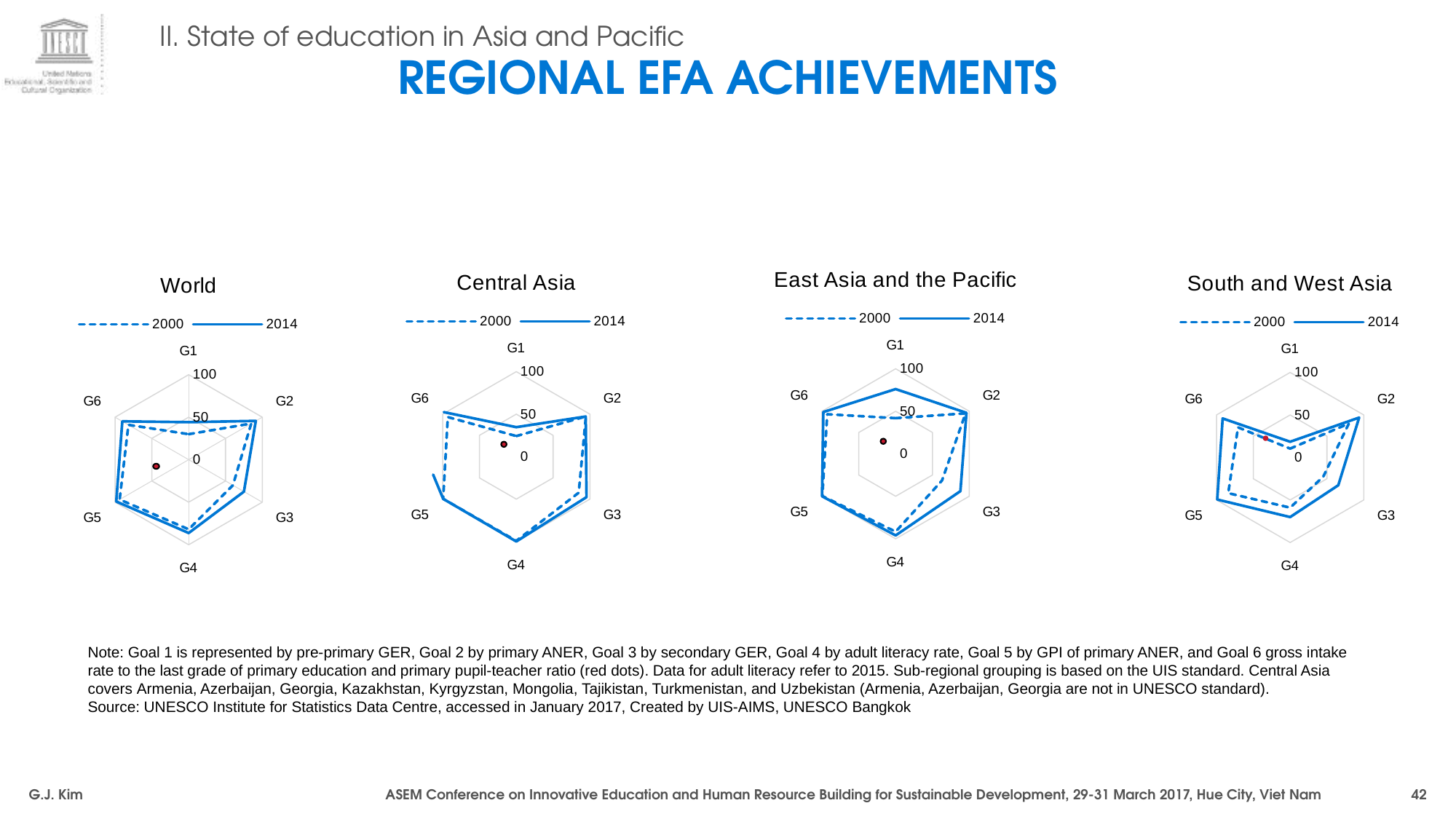

# Regional EFA Achievements
II. State of education in Asia and Pacific

### Chart: East Asia and the Pacific

| Category | 2000 | 2014 |
|---|---|---|
| G1 | 41.83572 | 76.0865 |
| G2 | 94.95936 | 96.2088 |
| G3 | 62.96403 | 87.92979 |
| G4 | 91.6124 | 96.01023 |
| G5 | 99.49799999999999 | 99.976 |
| G6 | 92.89809 | 98.14328 |

### Chart: Central Asia

| Category | 2000 | 2014 |
|---|---|---|
| G1 | 24.1373 | 34.59733 |
| G2 | 94.54722 | 94.33444 |
| G3 | 84.78324 | 95.34313 |
| G4 | 99.00751 | 99.78523 |
| G5 | 99.251 | 99.261 |
| G6 | 92.99925 | 101.75758 |

### Chart: South and West Asia

| Category | 2000 | 2014 |
|---|---|---|
| G1 | 10.33936 | 18.46312 |
| G2 | 79.69706 | 93.75529 |
| G3 | 45.06727 | 65.43039 |
| G4 | 59.00982 | 70.12462 |
| G5 | 84.04700000000001 | 98.954 |
| G6 | 70.80242 | 91.65305 |

### Chart: World

| Category | 2000 | 2014 |
|---|---|---|
| G1 | 29.99171 | 44.0496 |
| G2 | 85.00106 | 91.13569 |
| G3 | 60.13886 | 75.0596 |
| G4 | 81.89953 | 86.23584 |
| G5 | 93.72 | 98.341 |
| G6 | 81.84344 | 90.12104 |
Note: Goal 1 is represented by pre-primary GER, Goal 2 by primary ANER, Goal 3 by secondary GER, Goal 4 by adult literacy rate, Goal 5 by GPI of primary ANER, and Goal 6 gross intake rate to the last grade of primary education and primary pupil-teacher ratio (red dots). Data for adult literacy refer to 2015. Sub-regional grouping is based on the UIS standard. Central Asia covers Armenia, Azerbaijan, Georgia, Kazakhstan, Kyrgyzstan, Mongolia, Tajikistan, Turkmenistan, and Uzbekistan (Armenia, Azerbaijan, Georgia are not in UNESCO standard).
Source: UNESCO Institute for Statistics Data Centre, accessed in January 2017, Created by UIS-AIMS, UNESCO Bangkok

G.J. Kim                                                                               ASEM Conference on Innovative Education and Human Resource Building for Sustainable Development, 29-31 March 2017, Hue City, Viet Nam
42